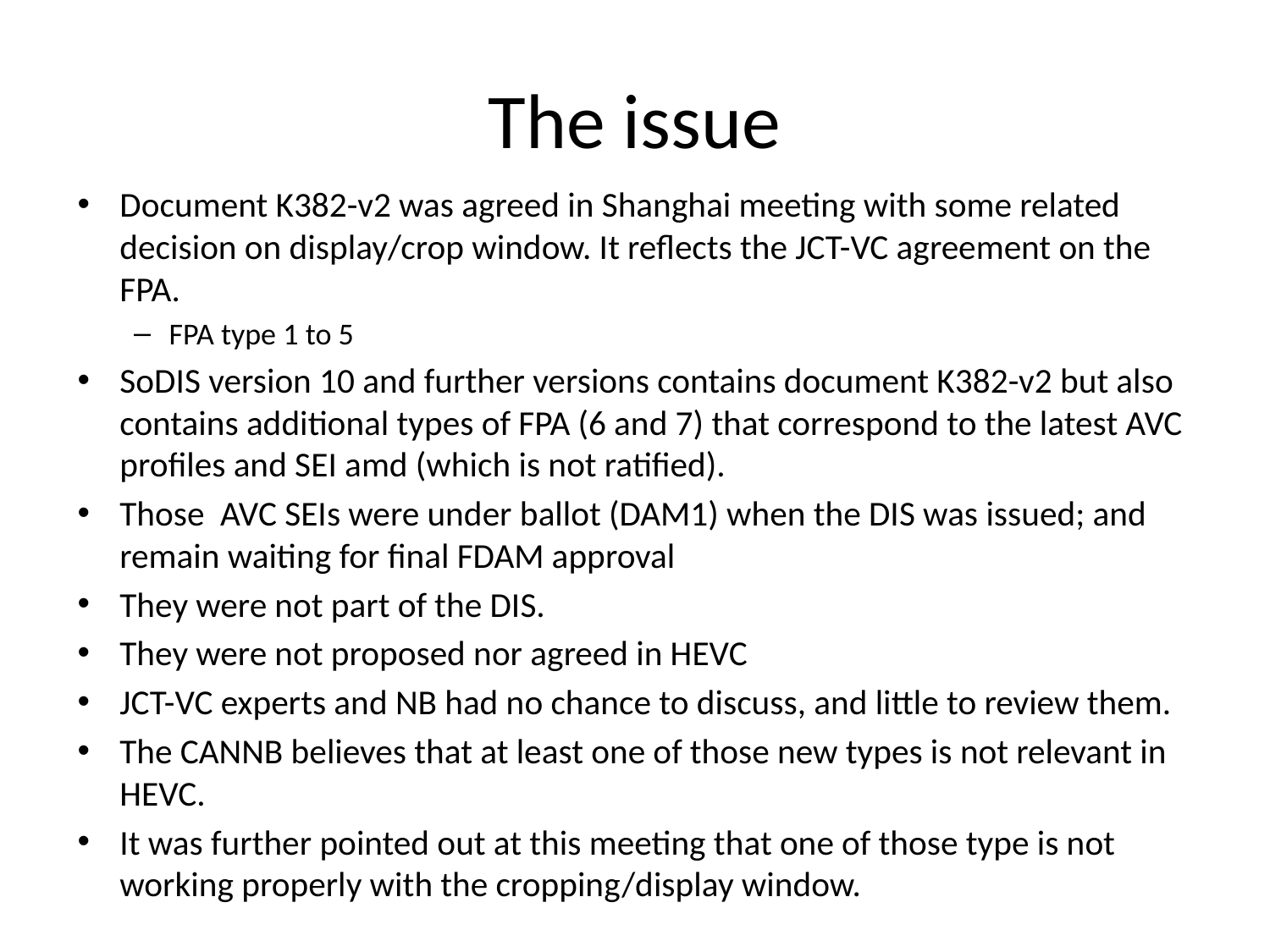

# The issue
Document K382-v2 was agreed in Shanghai meeting with some related decision on display/crop window. It reflects the JCT-VC agreement on the FPA.
FPA type 1 to 5
SoDIS version 10 and further versions contains document K382-v2 but also contains additional types of FPA (6 and 7) that correspond to the latest AVC profiles and SEI amd (which is not ratified).
Those  AVC SEIs were under ballot (DAM1) when the DIS was issued; and remain waiting for final FDAM approval
They were not part of the DIS.
They were not proposed nor agreed in HEVC
JCT-VC experts and NB had no chance to discuss, and little to review them.
The CANNB believes that at least one of those new types is not relevant in HEVC.
It was further pointed out at this meeting that one of those type is not working properly with the cropping/display window.